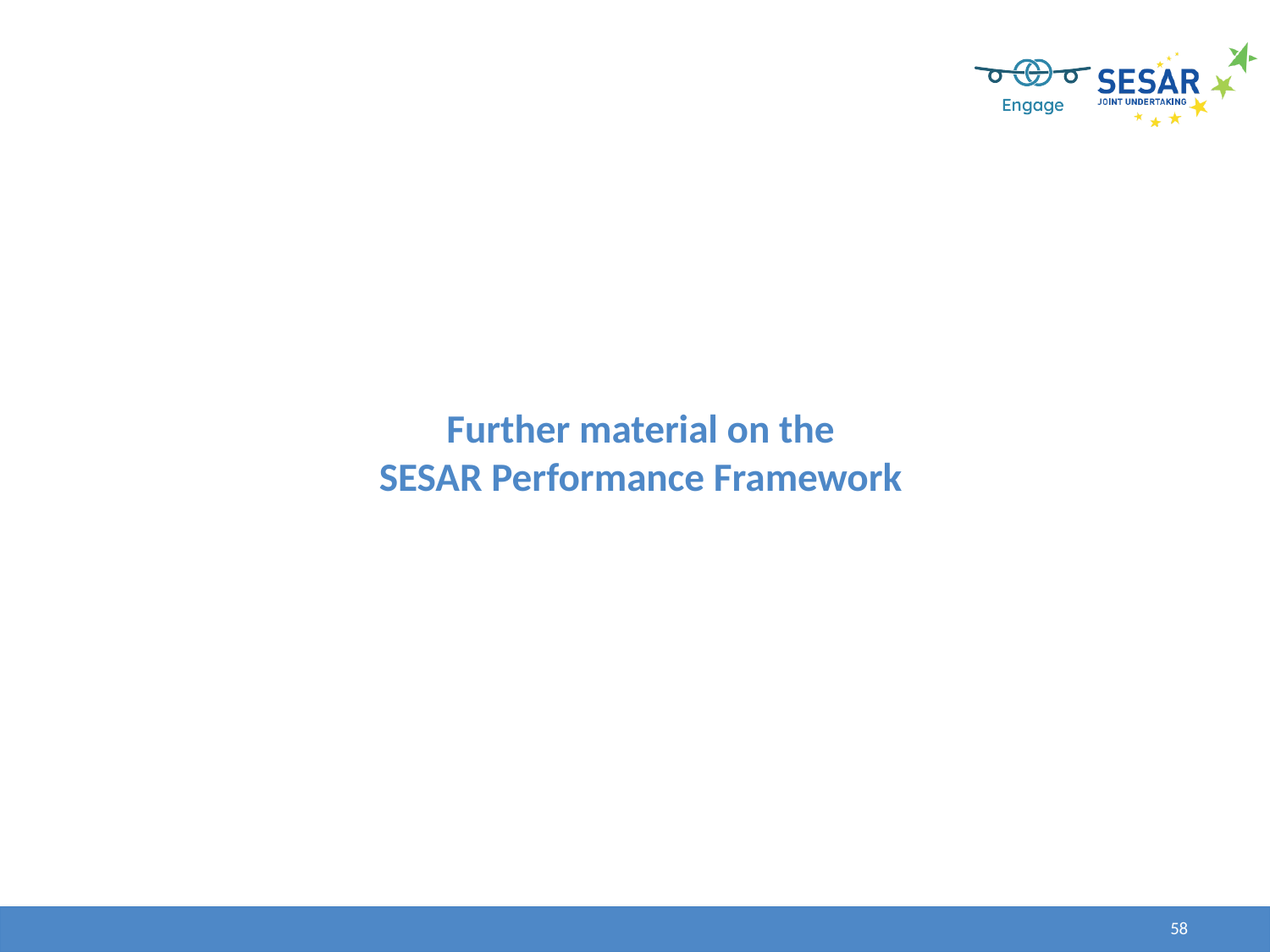

# Further material on the SESAR Performance Framework

58